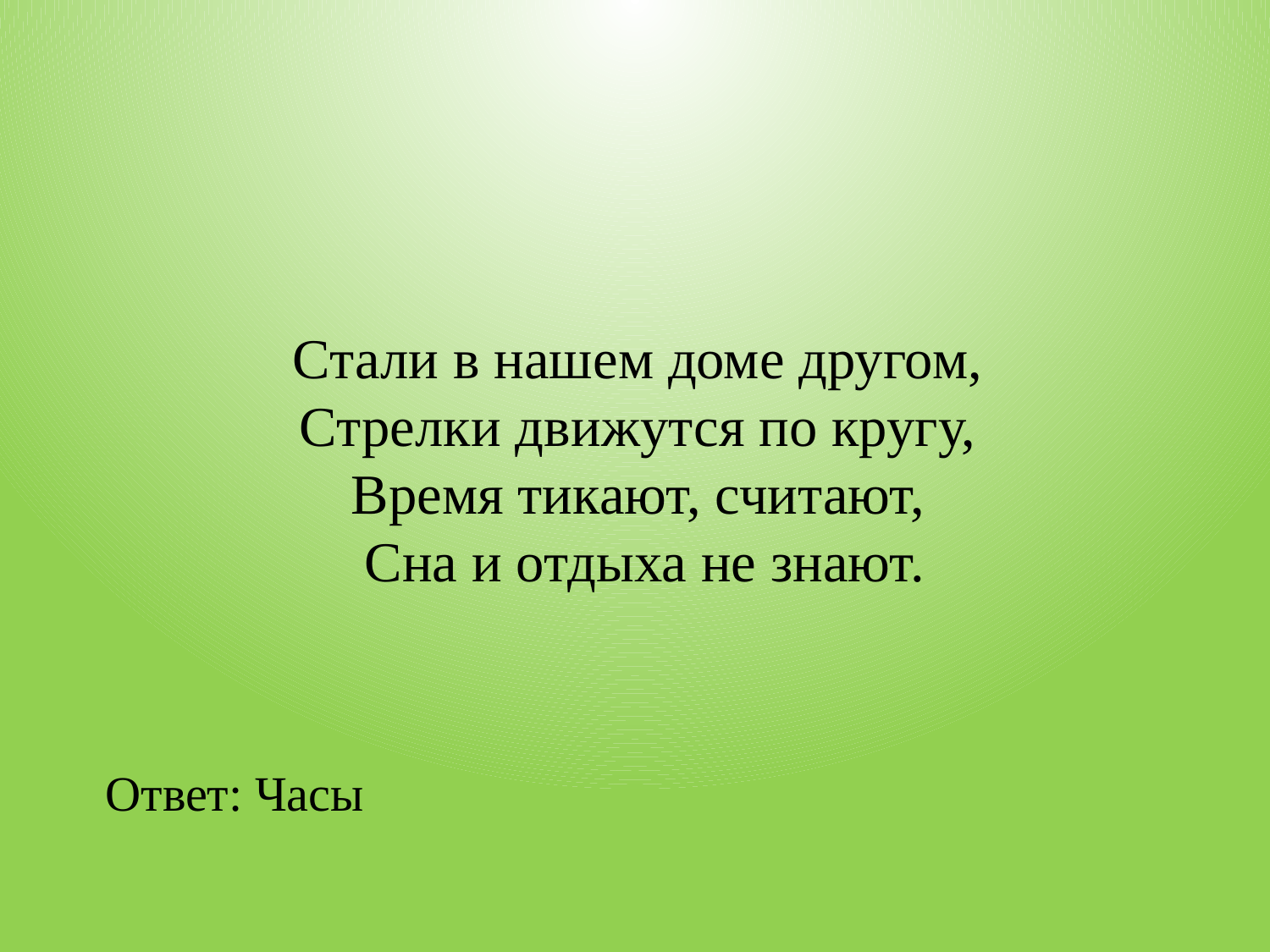

Стали в нашем доме другом,
Стрелки движутся по кругу,
Время тикают, считают,
Сна и отдыха не знают.
Ответ: Часы